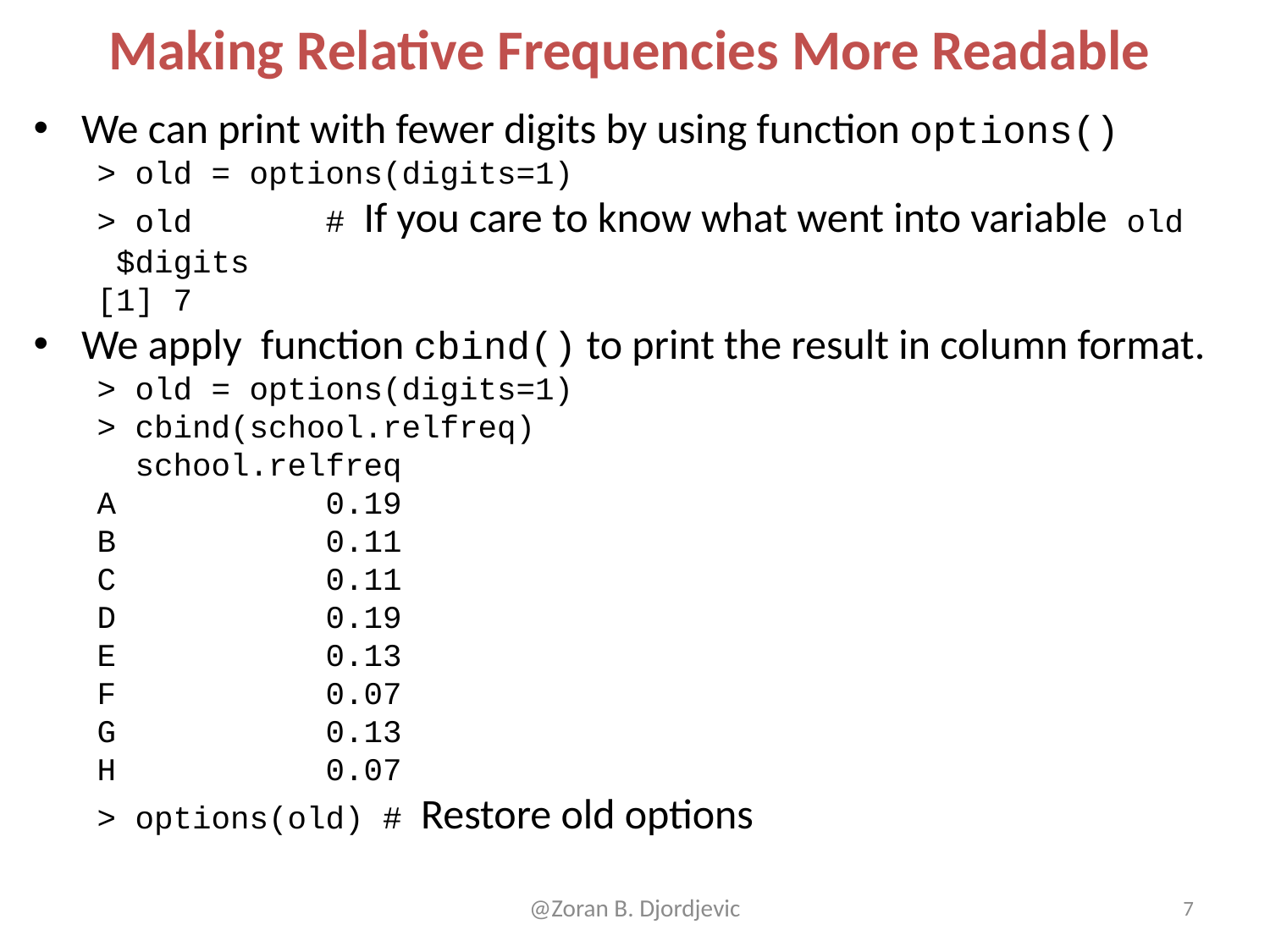

# Making Relative Frequencies More Readable
We can print with fewer digits by using function options()
> old = options(digits=1)
> old       # If you care to know what went into variable old
 $digits
[1] 7
We apply  function cbind() to print the result in column format.
> old = options(digits=1)
> cbind(school.relfreq)
  school.relfreq
A           0.19
B           0.11
C           0.11
D           0.19
E           0.13
F           0.07
G           0.13
H           0.07
> options(old) # Restore old options
7
@Zoran B. Djordjevic